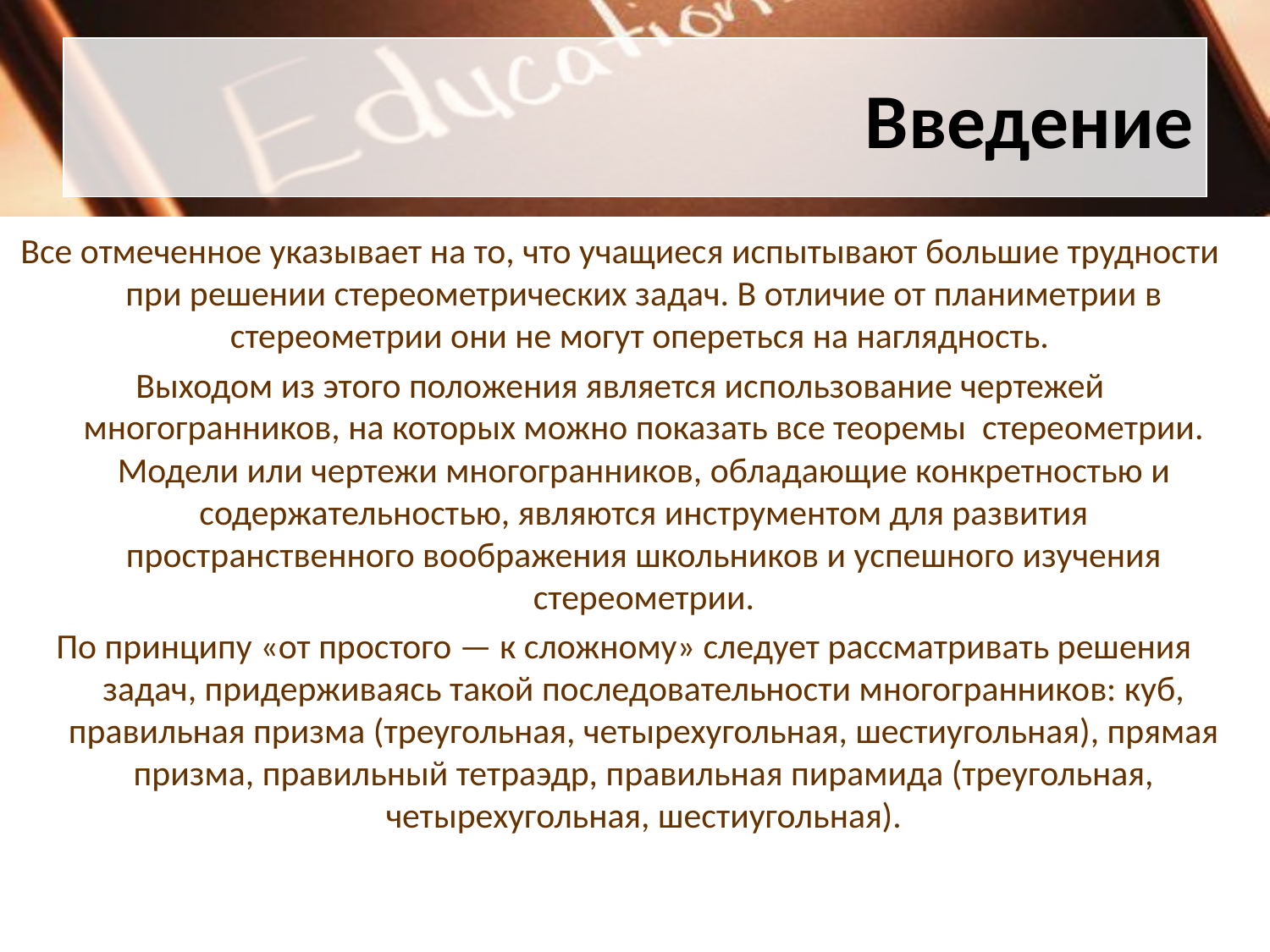

# Введение
Все отмеченное указывает на то, что учащиеся испытывают большие трудности при решении стереометрических задач. В отличие от планиметрии в стереометрии они не могут опереться на наглядность.
Выходом из этого положения является использование чертежей многогранников, на которых можно показать все теоремы  стереометрии. Модели или чертежи многогранников, обладающие конкретностью и содержательностью, являются инструментом для развития пространственного воображения школьников и успешного изучения стереометрии.
 По принципу «от простого — к сложному» следует рассматривать решения задач, придерживаясь такой последовательности многогранников: куб, правильная призма (треугольная, четырехугольная, шестиугольная), прямая призма, правильный тетраэдр, правильная пирамида (треугольная, четырехугольная, шестиугольная).